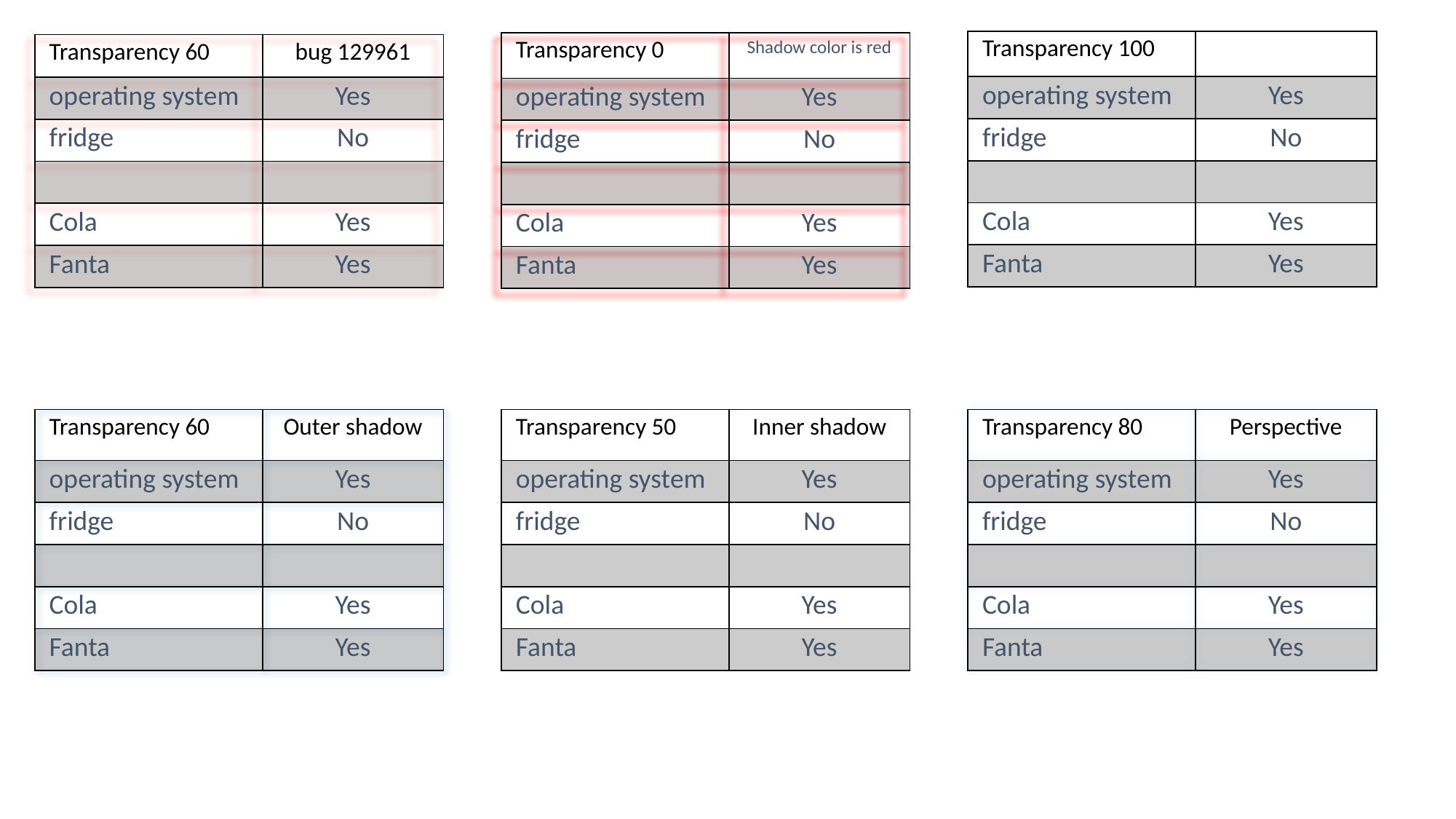

| Transparency 100 |  |
| --- | --- |
| operating system | Yes |
| fridge | No |
|  |  |
| Cola | Yes |
| Fanta | Yes |
| Transparency 0 | Shadow color is red |
| --- | --- |
| operating system | Yes |
| fridge | No |
|  |  |
| Cola | Yes |
| Fanta | Yes |
| Transparency 60 | bug 129961 |
| --- | --- |
| operating system | Yes |
| fridge | No |
|  |  |
| Cola | Yes |
| Fanta | Yes |
| Transparency 60 | Outer shadow |
| --- | --- |
| operating system | Yes |
| fridge | No |
|  |  |
| Cola | Yes |
| Fanta | Yes |
| Transparency 50 | Inner shadow |
| --- | --- |
| operating system | Yes |
| fridge | No |
|  |  |
| Cola | Yes |
| Fanta | Yes |
| Transparency 80 | Perspective |
| --- | --- |
| operating system | Yes |
| fridge | No |
|  |  |
| Cola | Yes |
| Fanta | Yes |